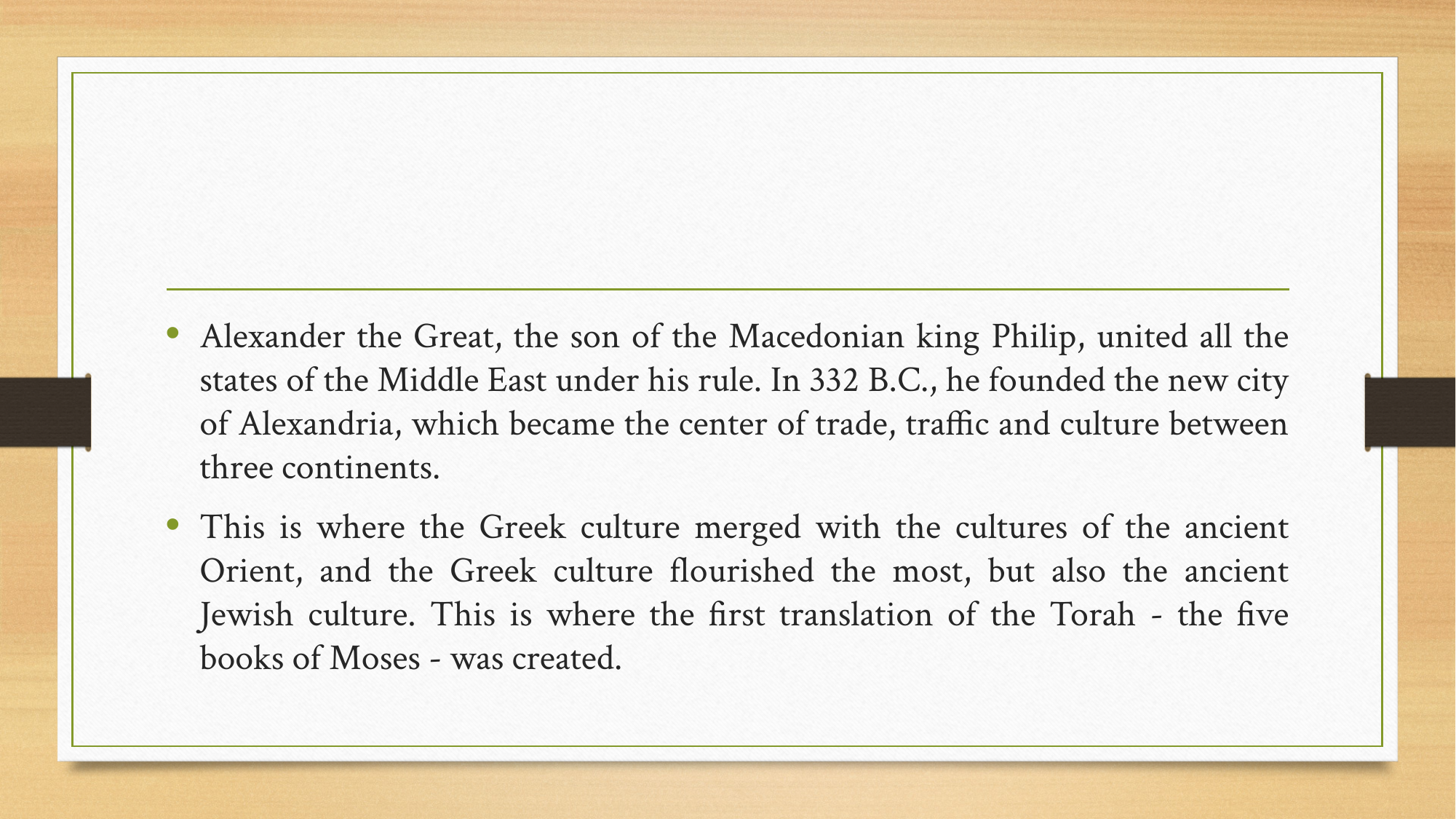

Alexander the Great, the son of the Macedonian king Philip, united all the states of the Middle East under his rule. In 332 B.C., he founded the new city of Alexandria, which became the center of trade, traffic and culture between three continents.
This is where the Greek culture merged with the cultures of the ancient Orient, and the Greek culture flourished the most, but also the ancient Jewish culture. This is where the first translation of the Torah - the five books of Moses - was created.